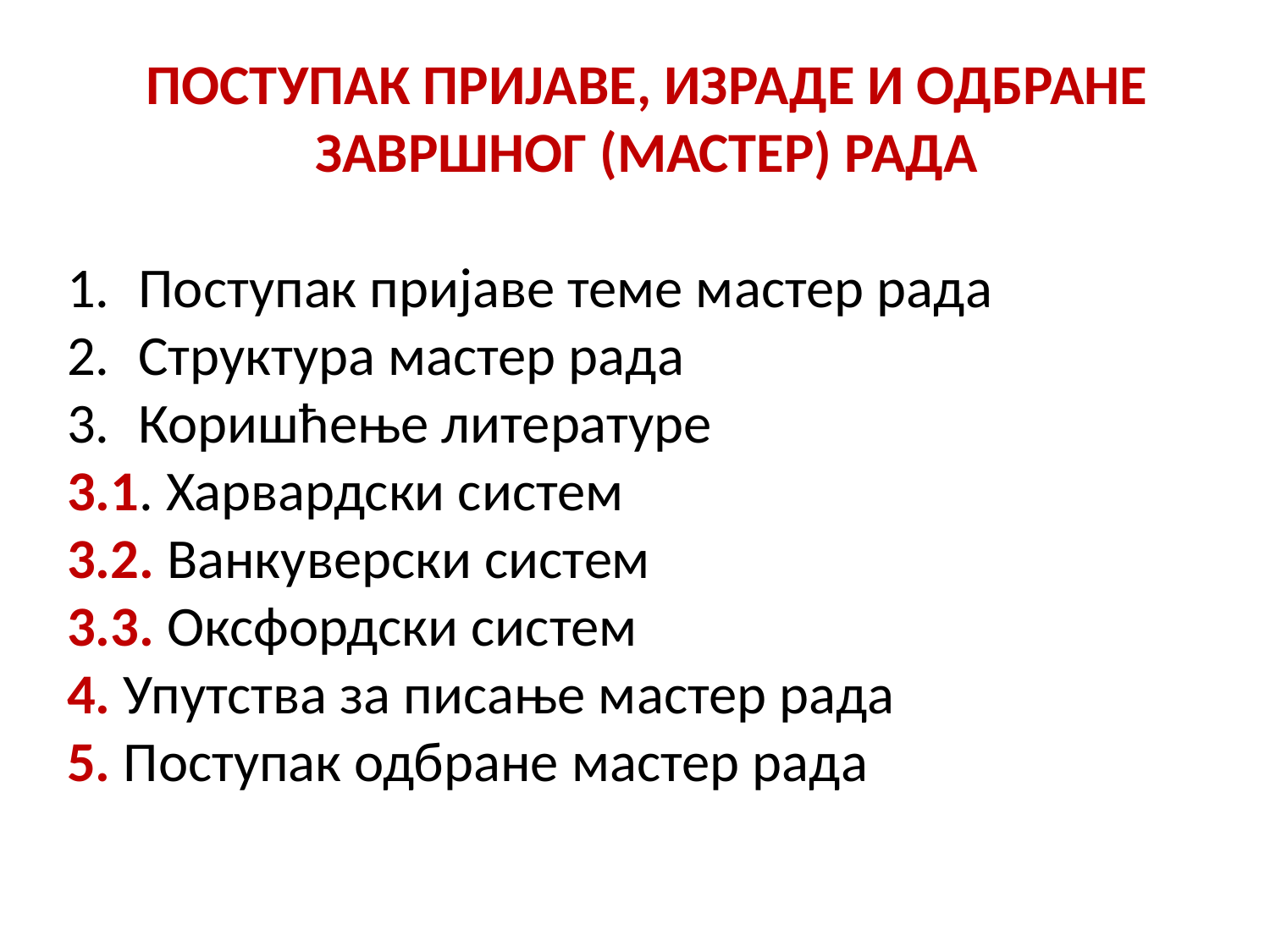

ПОСТУПАК ПРИЈАВЕ, ИЗРАДЕ И ОДБРАНЕ ЗАВРШНОГ (МАСТЕР) РАДА

Поступак пријаве теме мастер рада
Структура мастер рада
Коришћење литературе
3.1. Харвардски систем
3.2. Ванкуверски систем
3.3. Оксфордски систем
4. Упутства за писање мастер рада
5. Поступак одбране мастер рада